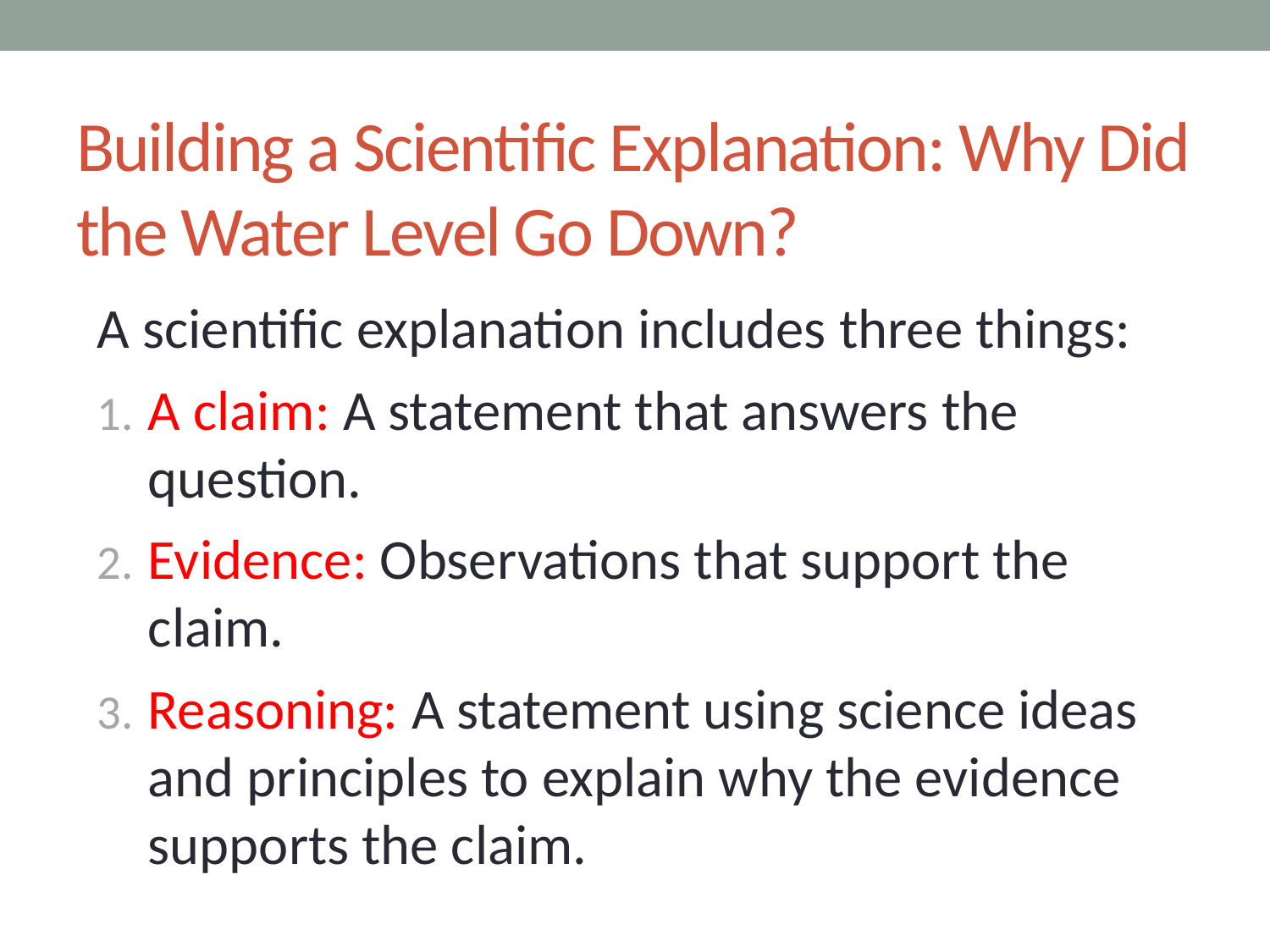

# Building a Scientific Explanation: Why Did the Water Level Go Down?
A scientific explanation includes three things:
A claim: A statement that answers the question.
Evidence: Observations that support the claim.
Reasoning: A statement using science ideas and principles to explain why the evidence supports the claim.